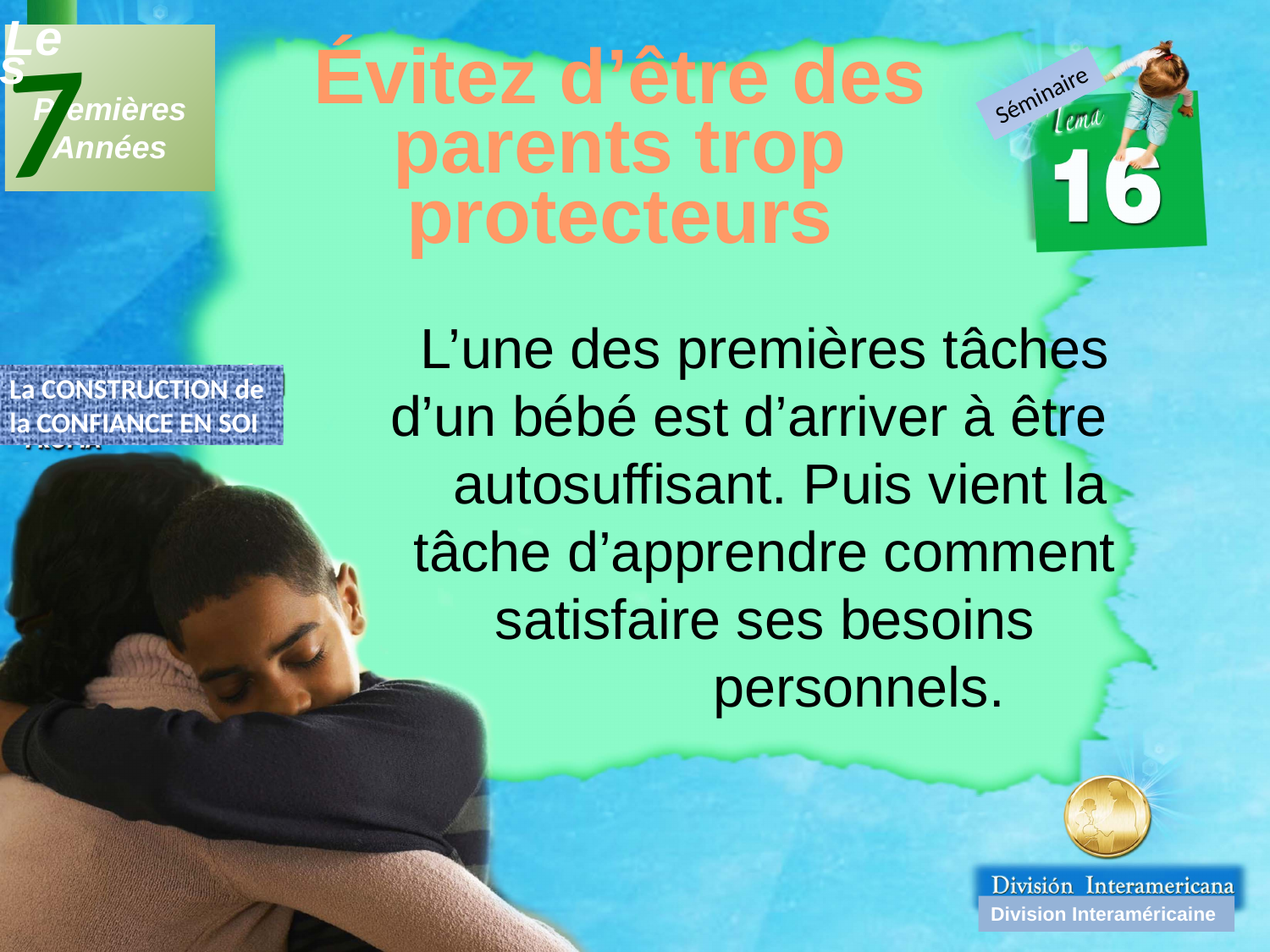

7
Les
         Premières
Années
Évitez d’être des parents trop protecteurs
Séminaire
L’une des premières tâches d’un bébé est d’arriver à être
  autosuffisant. Puis vient la tâche d’apprendre comment satisfaire ses besoins
            personnels.
La CONSTRUCTION de
la CONFIANCE EN SOI
Division Interaméricaine